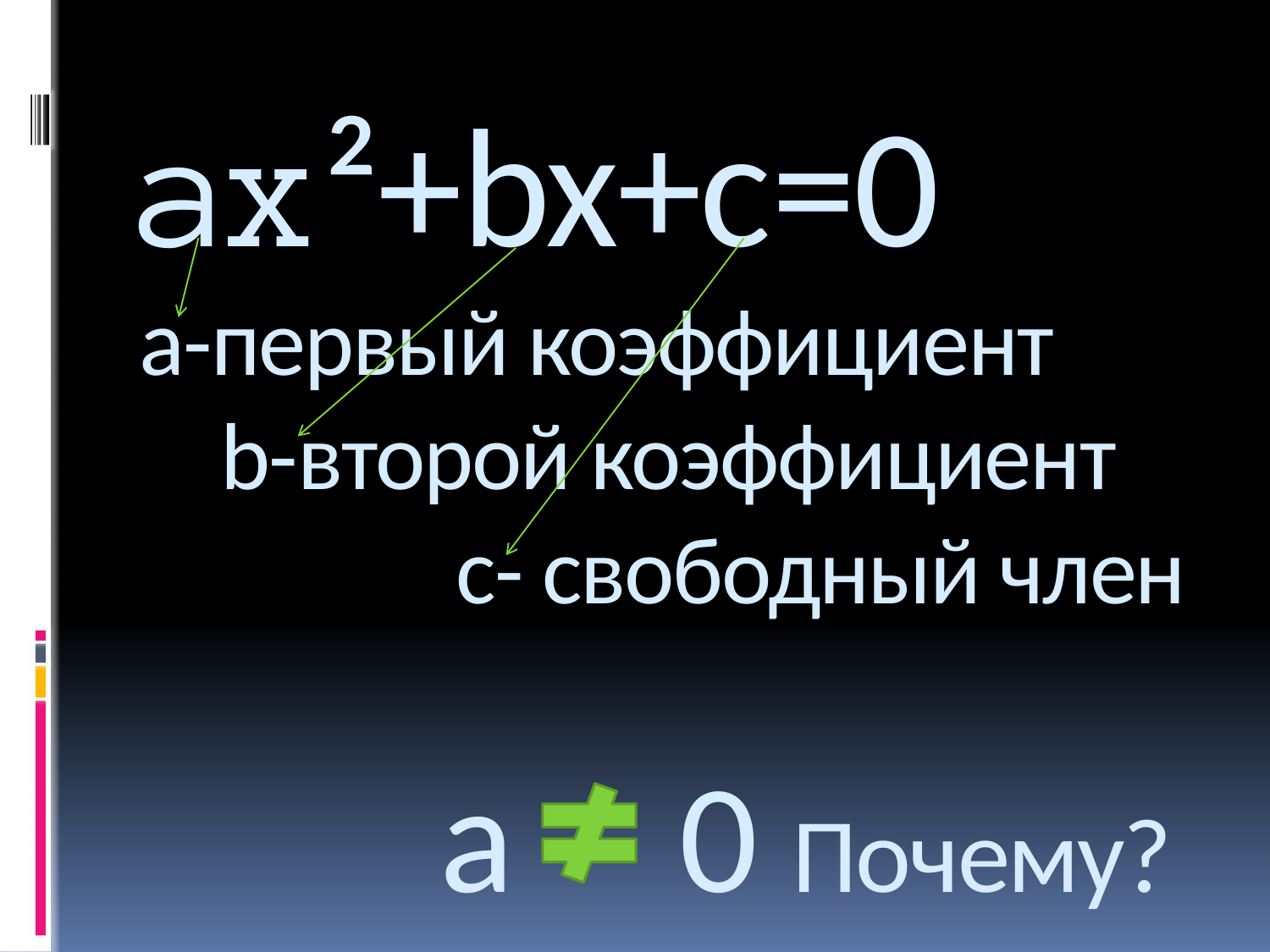

# ах²+bx+c=0 а-первый коэффициент b-второй коэффициент с- свободный член а     0 Почему?